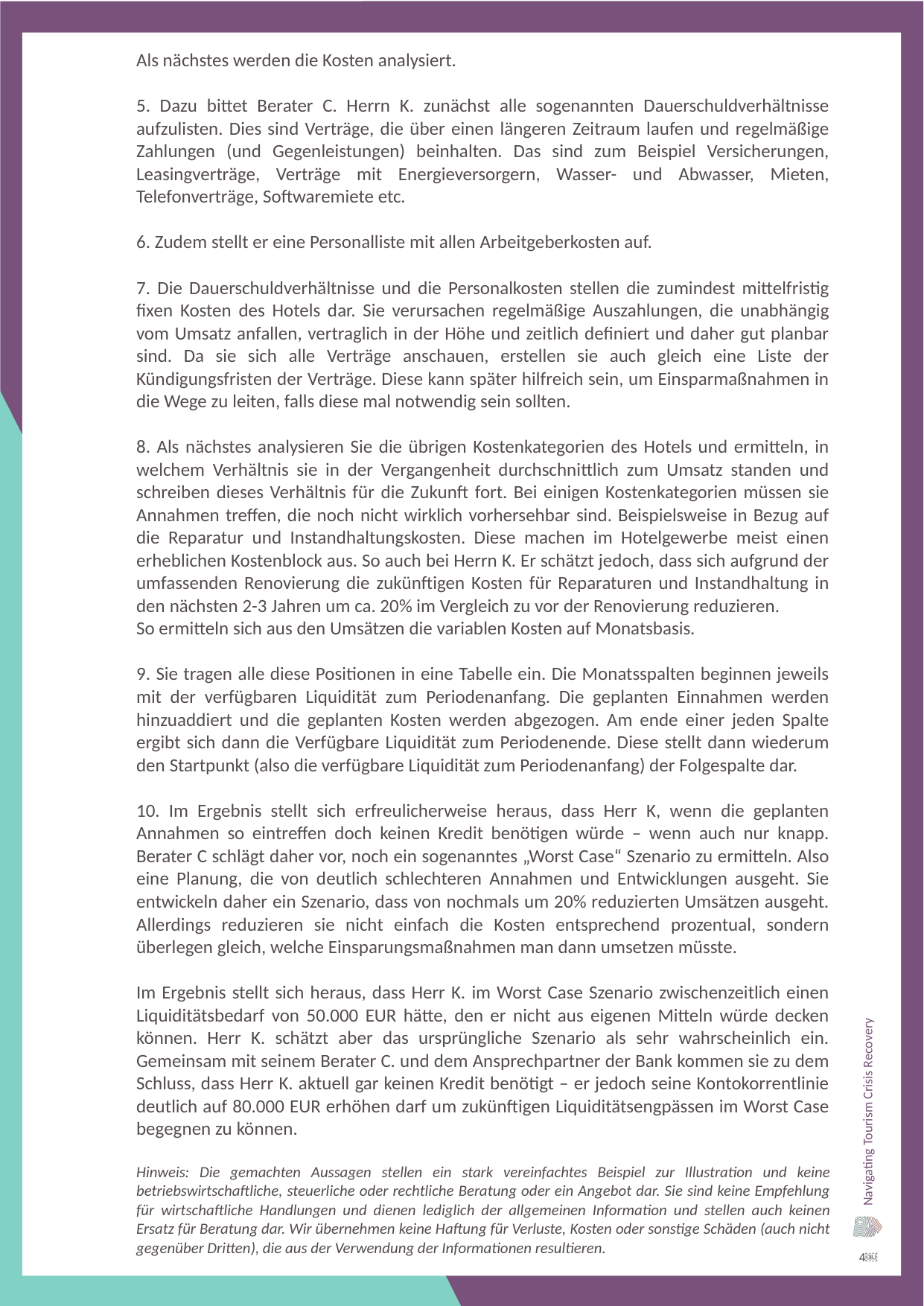

Als nächstes werden die Kosten analysiert.

5. Dazu bittet Berater C. Herrn K. zunächst alle sogenannten Dauerschuldverhältnisse aufzulisten. Dies sind Verträge, die über einen längeren Zeitraum laufen und regelmäßige Zahlungen (und Gegenleistungen) beinhalten. Das sind zum Beispiel Versicherungen, Leasingverträge, Verträge mit Energieversorgern, Wasser- und Abwasser, Mieten, Telefonverträge, Softwaremiete etc.

6. Zudem stellt er eine Personalliste mit allen Arbeitgeberkosten auf.

7. Die Dauerschuldverhältnisse und die Personalkosten stellen die zumindest mittelfristig fixen Kosten des Hotels dar. Sie verursachen regelmäßige Auszahlungen, die unabhängig vom Umsatz anfallen, vertraglich in der Höhe und zeitlich definiert und daher gut planbar sind. Da sie sich alle Verträge anschauen, erstellen sie auch gleich eine Liste der Kündigungsfristen der Verträge. Diese kann später hilfreich sein, um Einsparmaßnahmen in die Wege zu leiten, falls diese mal notwendig sein sollten.

8. Als nächstes analysieren Sie die übrigen Kostenkategorien des Hotels und ermitteln, in welchem Verhältnis sie in der Vergangenheit durchschnittlich zum Umsatz standen und schreiben dieses Verhältnis für die Zukunft fort. Bei einigen Kostenkategorien müssen sie Annahmen treffen, die noch nicht wirklich vorhersehbar sind. Beispielsweise in Bezug auf die Reparatur und Instandhaltungskosten. Diese machen im Hotelgewerbe meist einen erheblichen Kostenblock aus. So auch bei Herrn K. Er schätzt jedoch, dass sich aufgrund der umfassenden Renovierung die zukünftigen Kosten für Reparaturen und Instandhaltung in den nächsten 2-3 Jahren um ca. 20% im Vergleich zu vor der Renovierung reduzieren.
So ermitteln sich aus den Umsätzen die variablen Kosten auf Monatsbasis.

9. Sie tragen alle diese Positionen in eine Tabelle ein. Die Monatsspalten beginnen jeweils mit der verfügbaren Liquidität zum Periodenanfang. Die geplanten Einnahmen werden hinzuaddiert und die geplanten Kosten werden abgezogen. Am ende einer jeden Spalte ergibt sich dann die Verfügbare Liquidität zum Periodenende. Diese stellt dann wiederum den Startpunkt (also die verfügbare Liquidität zum Periodenanfang) der Folgespalte dar.

10. Im Ergebnis stellt sich erfreulicherweise heraus, dass Herr K, wenn die geplanten Annahmen so eintreffen doch keinen Kredit benötigen würde – wenn auch nur knapp. Berater C schlägt daher vor, noch ein sogenanntes „Worst Case“ Szenario zu ermitteln. Also eine Planung, die von deutlich schlechteren Annahmen und Entwicklungen ausgeht. Sie entwickeln daher ein Szenario, dass von nochmals um 20% reduzierten Umsätzen ausgeht. Allerdings reduzieren sie nicht einfach die Kosten entsprechend prozentual, sondern überlegen gleich, welche Einsparungsmaßnahmen man dann umsetzen müsste.

Im Ergebnis stellt sich heraus, dass Herr K. im Worst Case Szenario zwischenzeitlich einen Liquiditätsbedarf von 50.000 EUR hätte, den er nicht aus eigenen Mitteln würde decken können. Herr K. schätzt aber das ursprüngliche Szenario als sehr wahrscheinlich ein. Gemeinsam mit seinem Berater C. und dem Ansprechpartner der Bank kommen sie zu dem Schluss, dass Herr K. aktuell gar keinen Kredit benötigt – er jedoch seine Kontokorrentlinie deutlich auf 80.000 EUR erhöhen darf um zukünftigen Liquiditätsengpässen im Worst Case begegnen zu können.

Hinweis: Die gemachten Aussagen stellen ein stark vereinfachtes Beispiel zur Illustration und keine betriebswirtschaftliche, steuerliche oder rechtliche Beratung oder ein Angebot dar. Sie sind keine Empfehlung für wirtschaftliche Handlungen und dienen lediglich der allgemeinen Information und stellen auch keinen Ersatz für Beratung dar. Wir übernehmen keine Haftung für Verluste, Kosten oder sonstige Schäden (auch nicht gegenüber Dritten), die aus der Verwendung der Informationen resultieren.